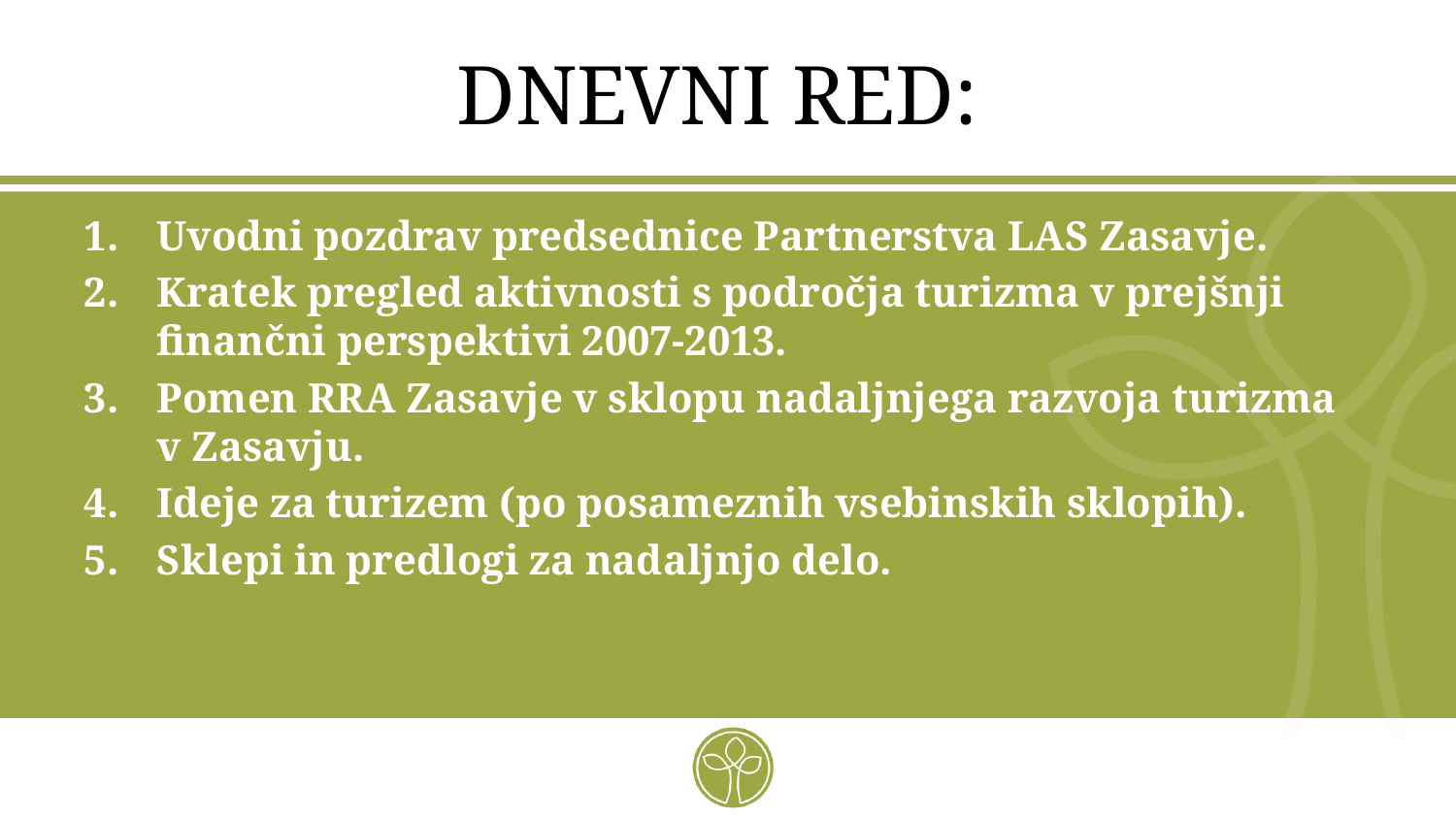

# DNEVNI RED:
Uvodni pozdrav predsednice Partnerstva LAS Zasavje.
Kratek pregled aktivnosti s področja turizma v prejšnji finančni perspektivi 2007-2013.
Pomen RRA Zasavje v sklopu nadaljnjega razvoja turizma v Zasavju.
Ideje za turizem (po posameznih vsebinskih sklopih).
Sklepi in predlogi za nadaljnjo delo.